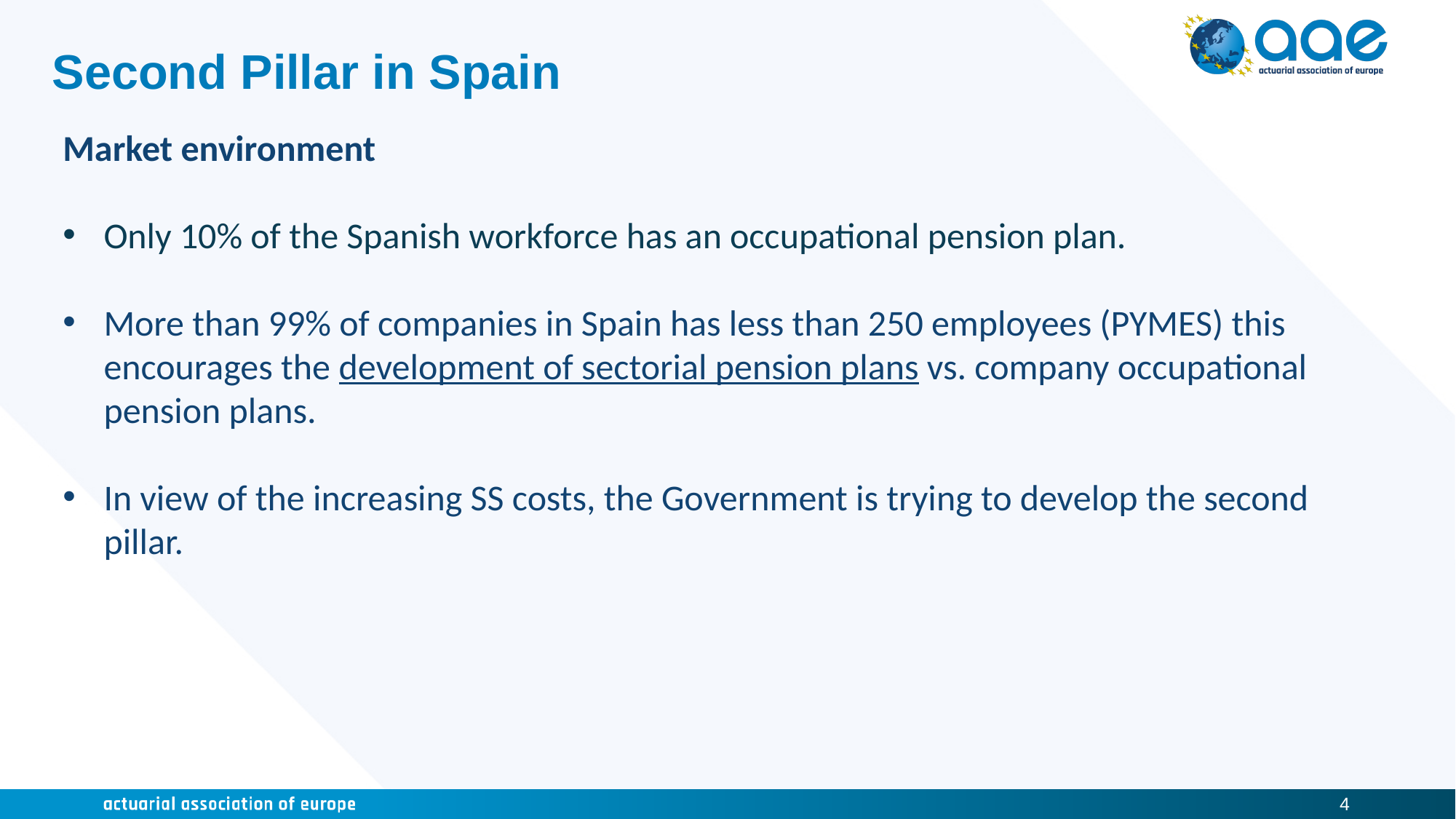

# Second Pillar in Spain
Market environment

Only 10% of the Spanish workforce has an occupational pension plan.

More than 99% of companies in Spain has less than 250 employees (PYMES) this encourages the development of sectorial pension plans vs. company occupational pension plans.

In view of the increasing SS costs, the Government is trying to develop the second pillar.

4